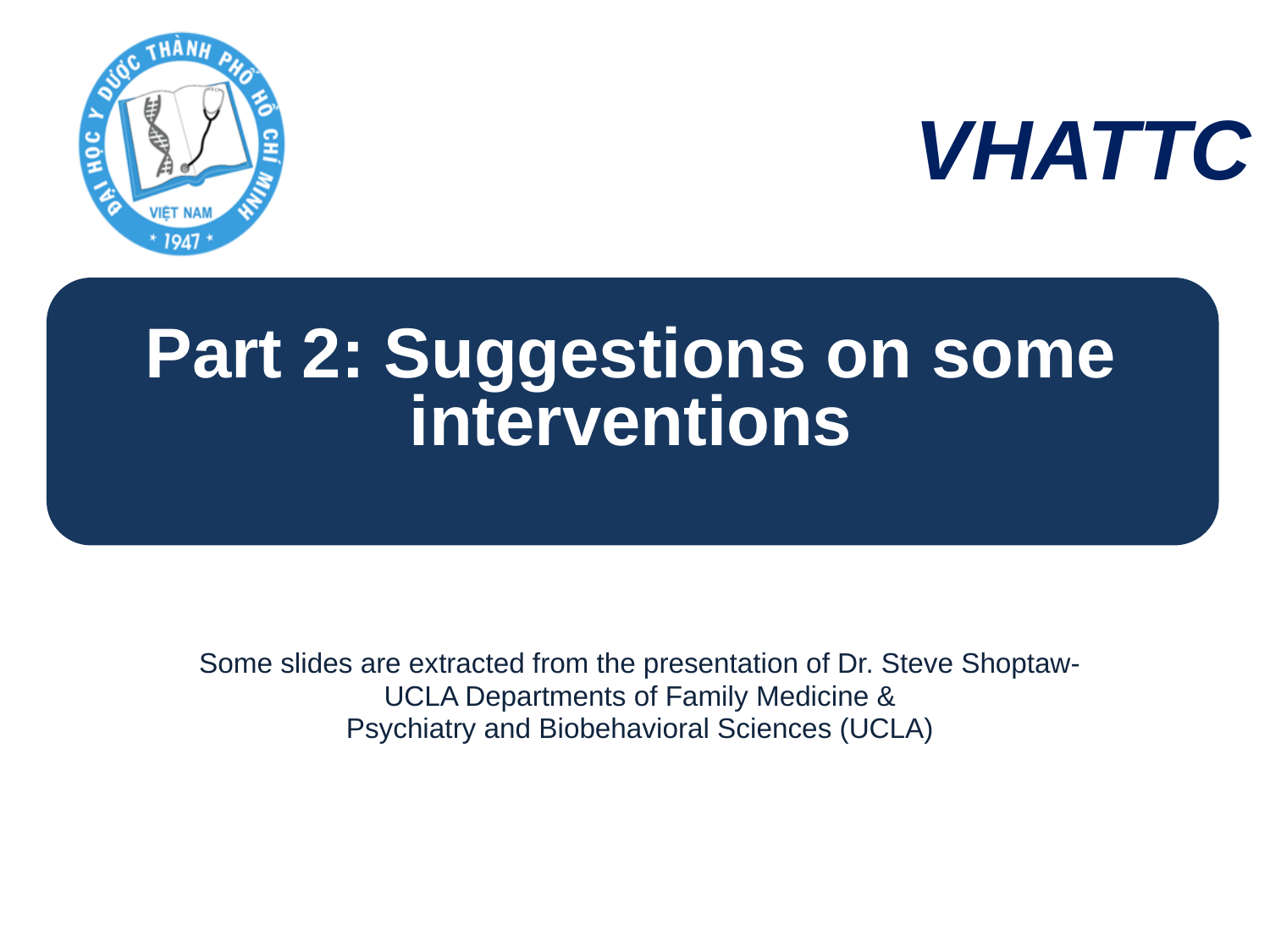

Part 2: Suggestions on some interventions
Some slides are extracted from the presentation of Dr. Steve Shoptaw-
UCLA Departments of Family Medicine &
Psychiatry and Biobehavioral Sciences (UCLA)